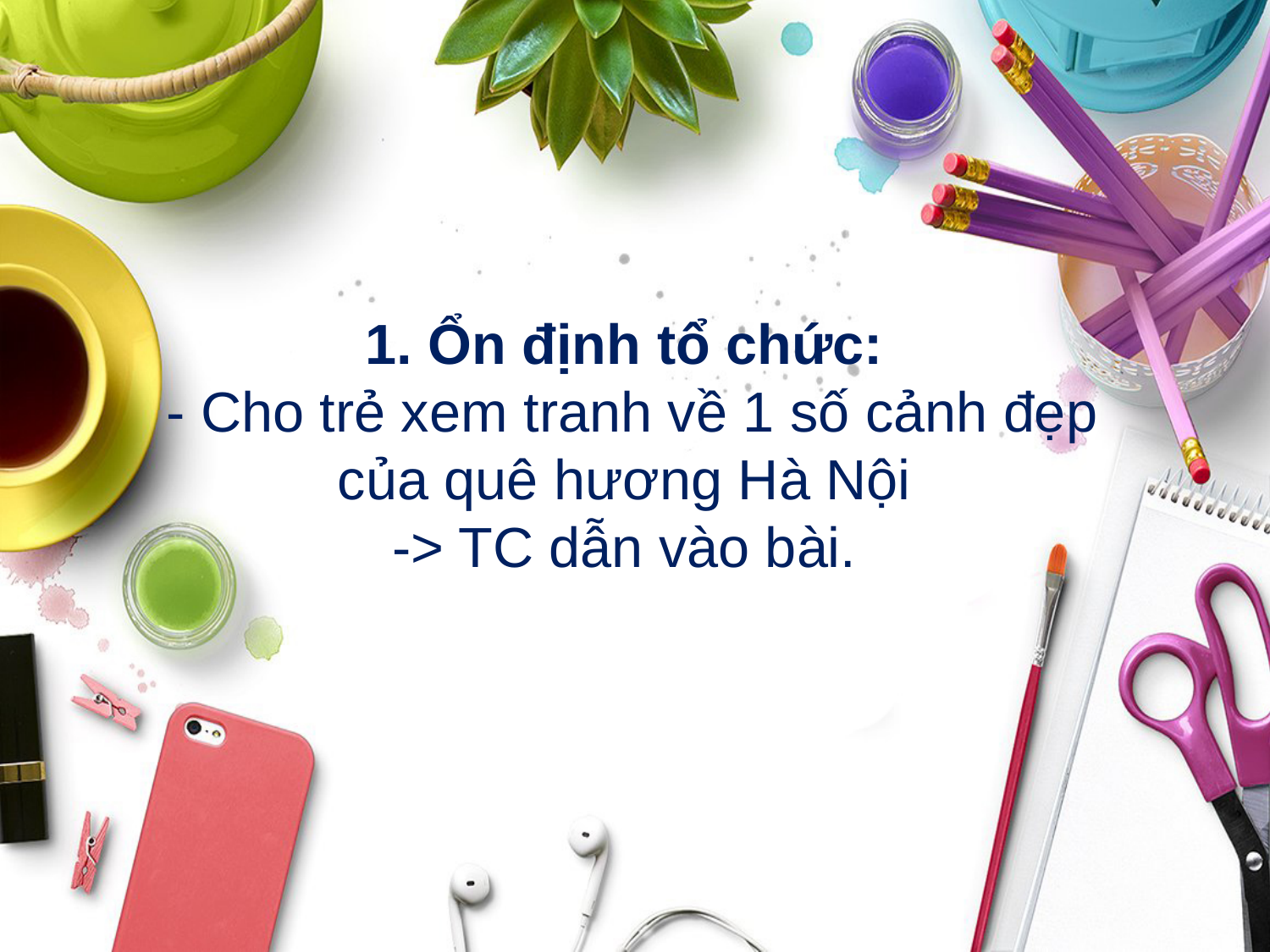

# 1. Ổn định tổ chức:  - Cho trẻ xem tranh về 1 số cảnh đẹp của quê hương Hà Nội -> TC dẫn vào bài.